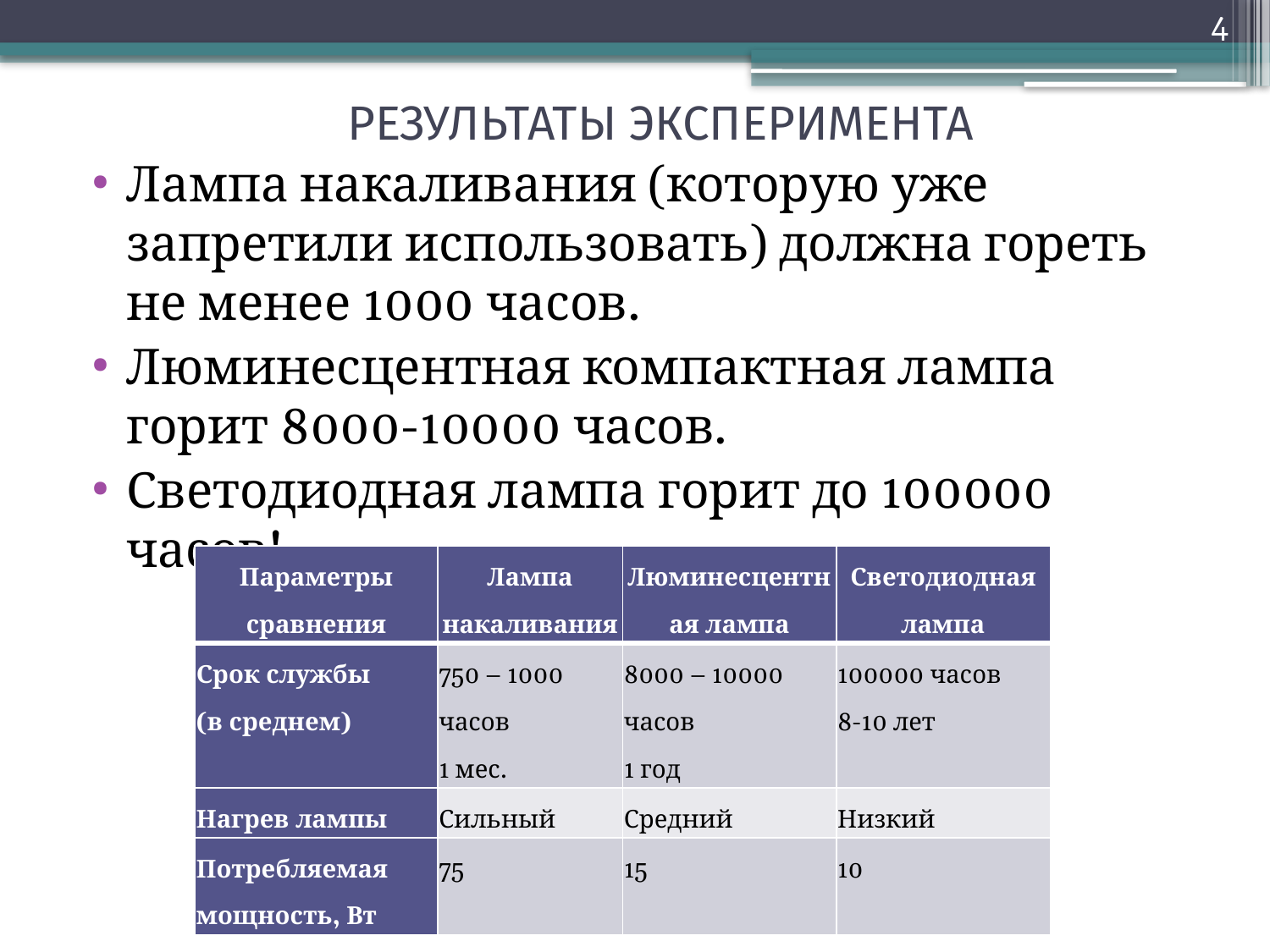

4
# РЕЗУЛЬТАТЫ ЭКСПЕРИМЕНТА
Лампа накаливания (которую уже запретили использовать) должна гореть не менее 1000 часов.
Люминесцентная компактная лампа горит 8000-10000 часов.
Светодиодная лампа горит до 100000 часов!

| Параметры сравнения | Лампа накаливания | Люминесцентная лампа | Светодиодная лампа |
| --- | --- | --- | --- |
| Срок службы (в среднем) | 750 – 1000 часов 1 мес. | 8000 – 10000 часов 1 год | 100000 часов 8-10 лет |
| Нагрев лампы | Сильный | Средний | Низкий |
| Потребляемая мощность, Вт | 75 | 15 | 10 |